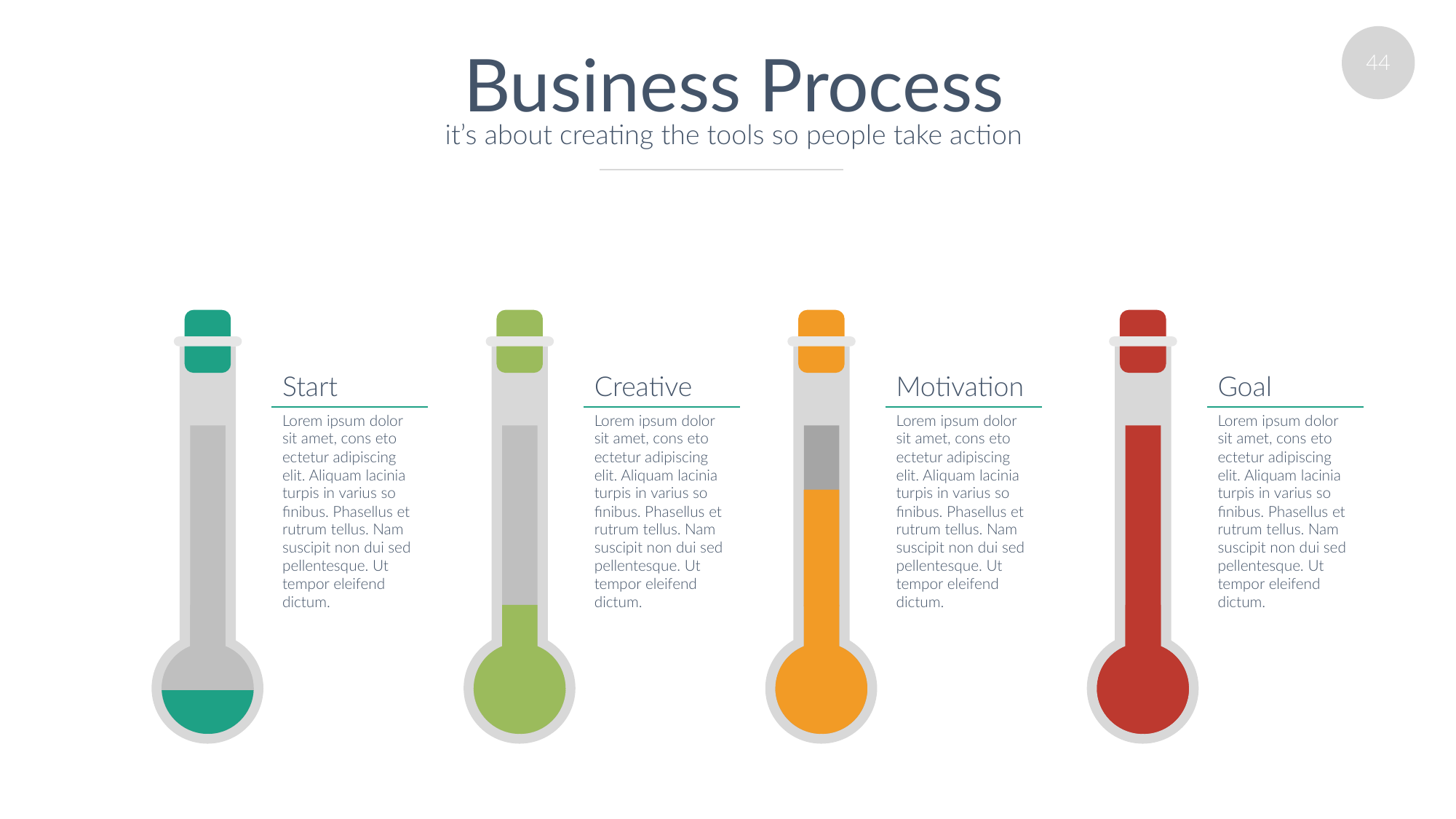

# Business Process
it’s about creating the tools so people take action

Start
Lorem ipsum dolor sit amet, cons eto ectetur adipiscing elit. Aliquam lacinia turpis in varius so finibus. Phasellus et rutrum tellus. Nam suscipit non dui sed pellentesque. Ut tempor eleifend dictum.
Goal
Lorem ipsum dolor sit amet, cons eto ectetur adipiscing elit. Aliquam lacinia turpis in varius so finibus. Phasellus et rutrum tellus. Nam suscipit non dui sed pellentesque. Ut tempor eleifend dictum.
Creative
Lorem ipsum dolor sit amet, cons eto ectetur adipiscing elit. Aliquam lacinia turpis in varius so finibus. Phasellus et rutrum tellus. Nam suscipit non dui sed pellentesque. Ut tempor eleifend dictum.
Motivation
Lorem ipsum dolor sit amet, cons eto ectetur adipiscing elit. Aliquam lacinia turpis in varius so finibus. Phasellus et rutrum tellus. Nam suscipit non dui sed pellentesque. Ut tempor eleifend dictum.